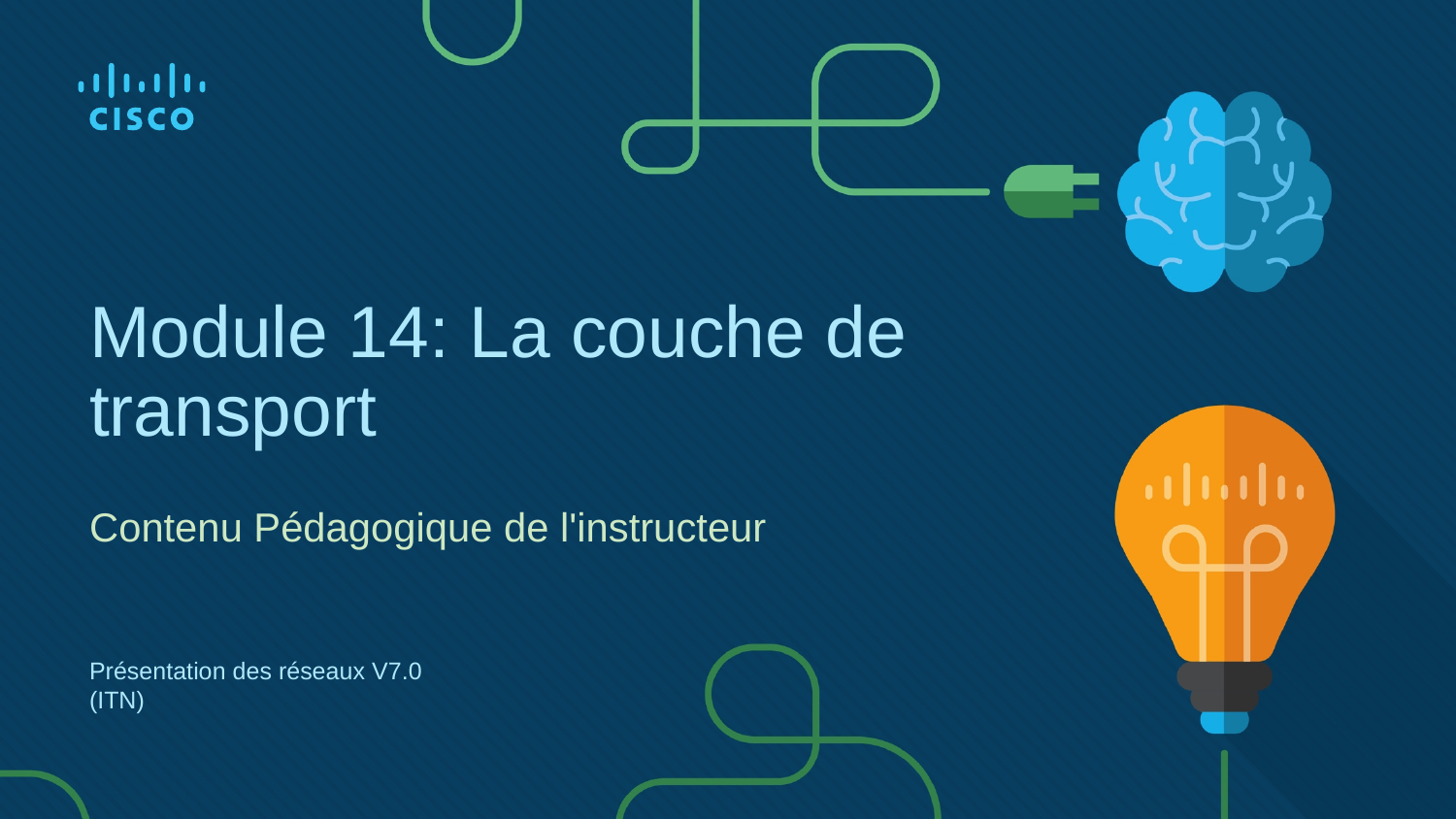

# Module 14: La couche de transport
Contenu Pédagogique de l'instructeur
Présentation des réseaux V7.0 (ITN)